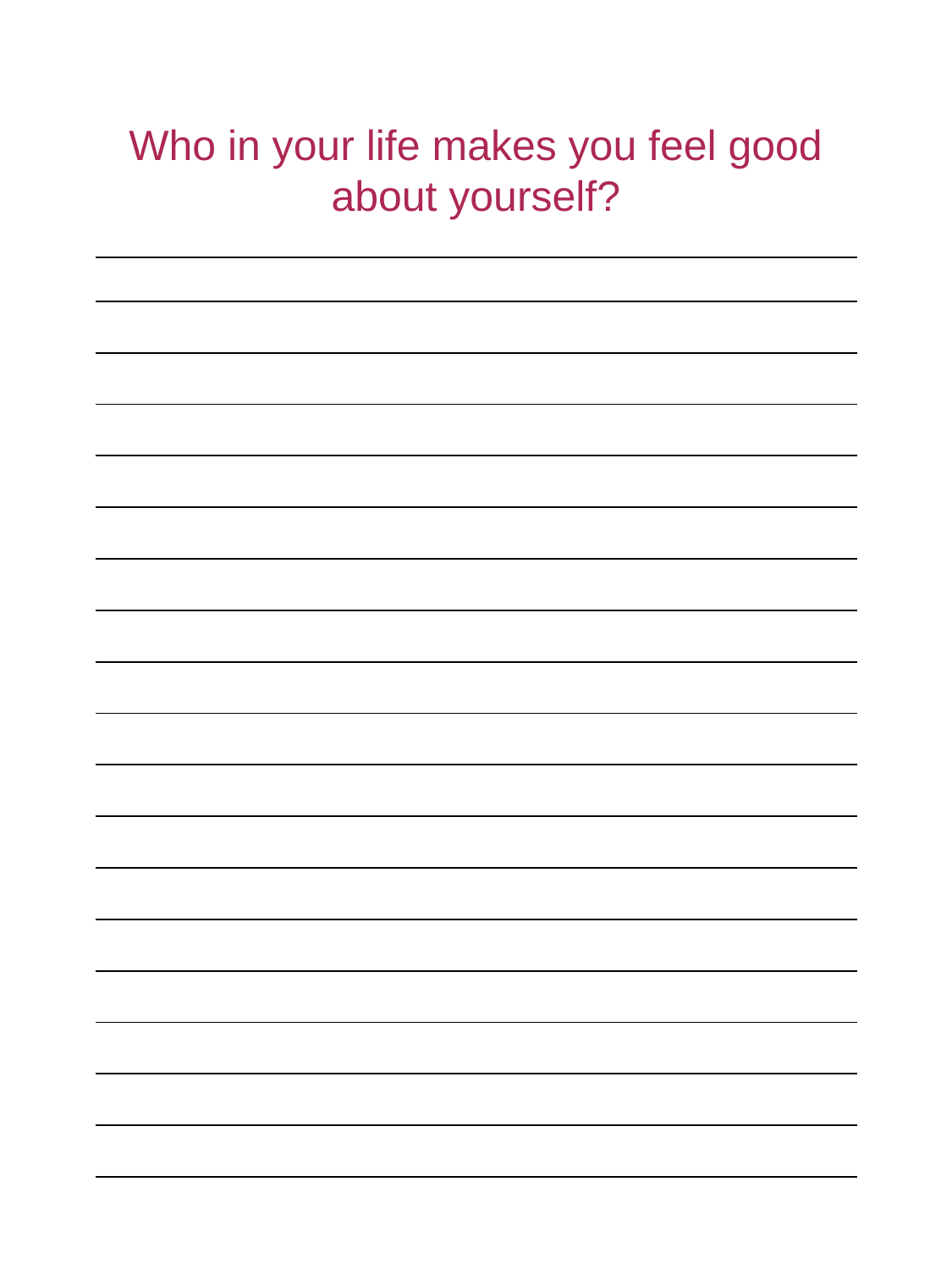

Who in your life makes you feel good about yourself?
|  |
| --- |
|  |
|  |
|  |
|  |
|  |
|  |
|  |
|  |
|  |
|  |
|  |
|  |
|  |
|  |
|  |
|  |
|  |